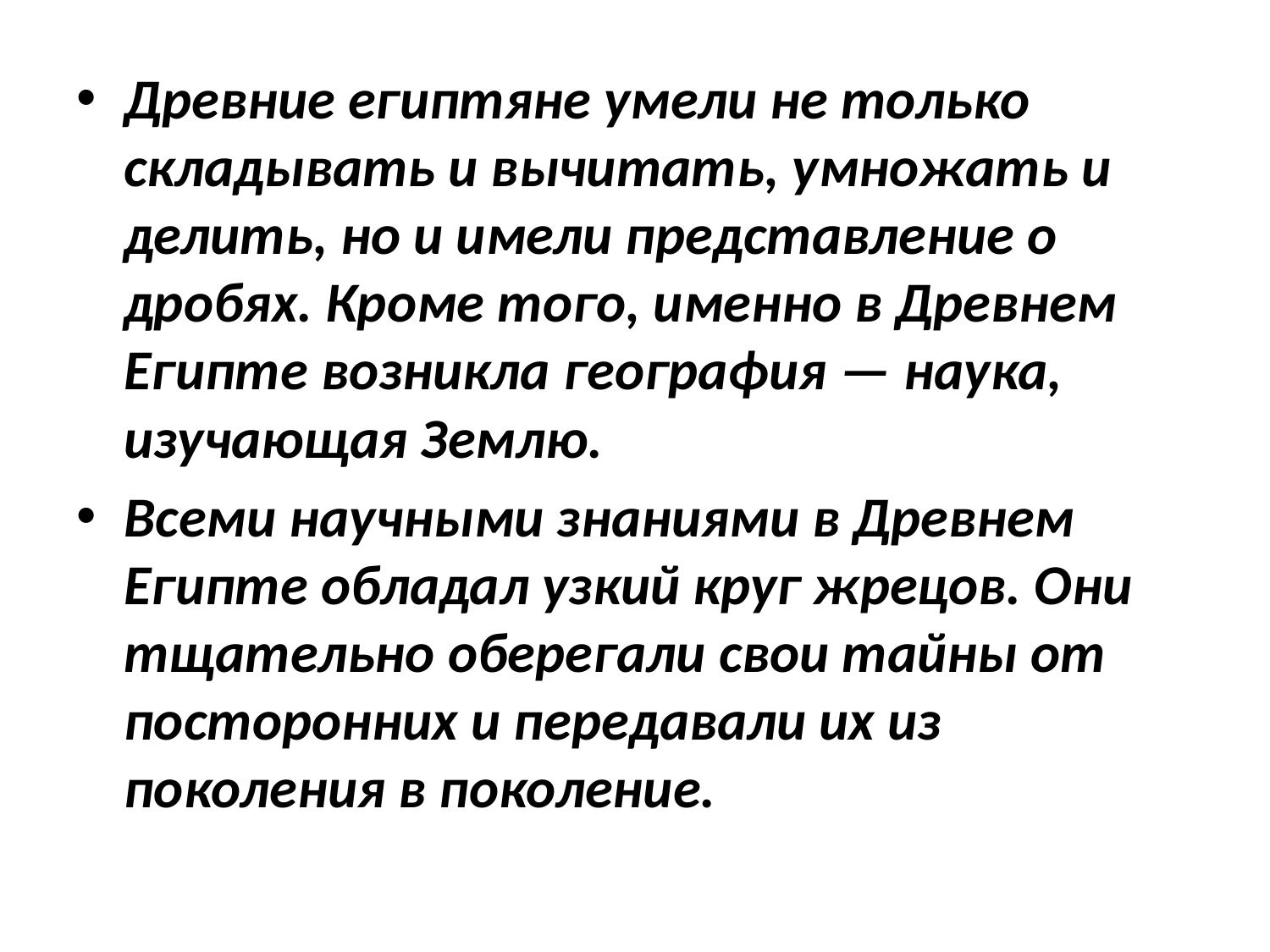

Древние египтяне умели не только складывать и вычитать, умножать и делить, но и имели представление о дробях. Кроме того, именно в Древнем Египте возникла география — наука, изучающая Землю.
Всеми научными знаниями в Древнем Египте обладал узкий круг жрецов. Они тщательно оберегали свои тайны от посторонних и передавали их из поколения в поколение.